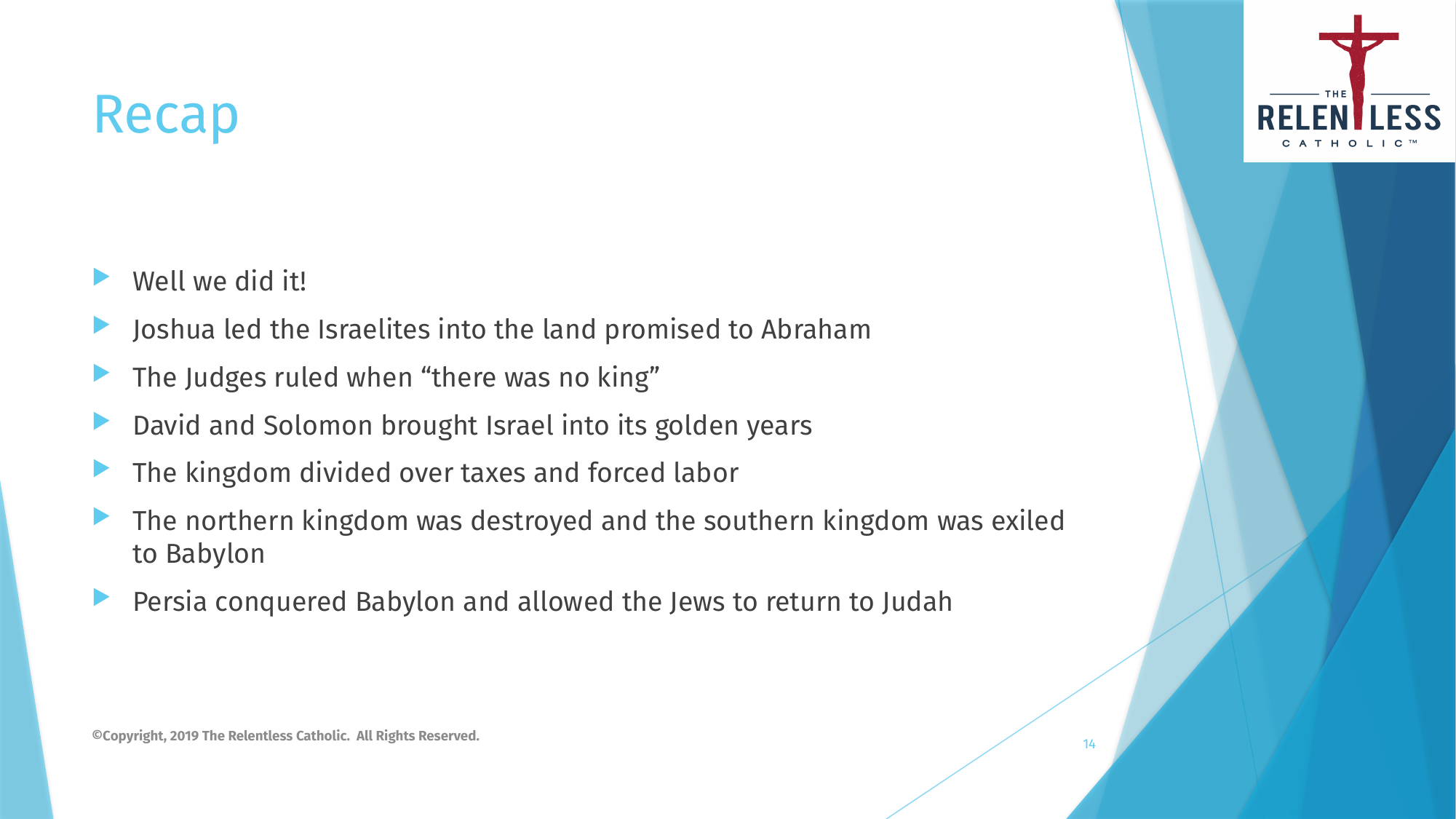

# Recap
Well we did it!
Joshua led the Israelites into the land promised to Abraham
The Judges ruled when “there was no king”
David and Solomon brought Israel into its golden years
The kingdom divided over taxes and forced labor
The northern kingdom was destroyed and the southern kingdom was exiled to Babylon
Persia conquered Babylon and allowed the Jews to return to Judah
©Copyright, 2019 The Relentless Catholic.  All Rights Reserved.

14